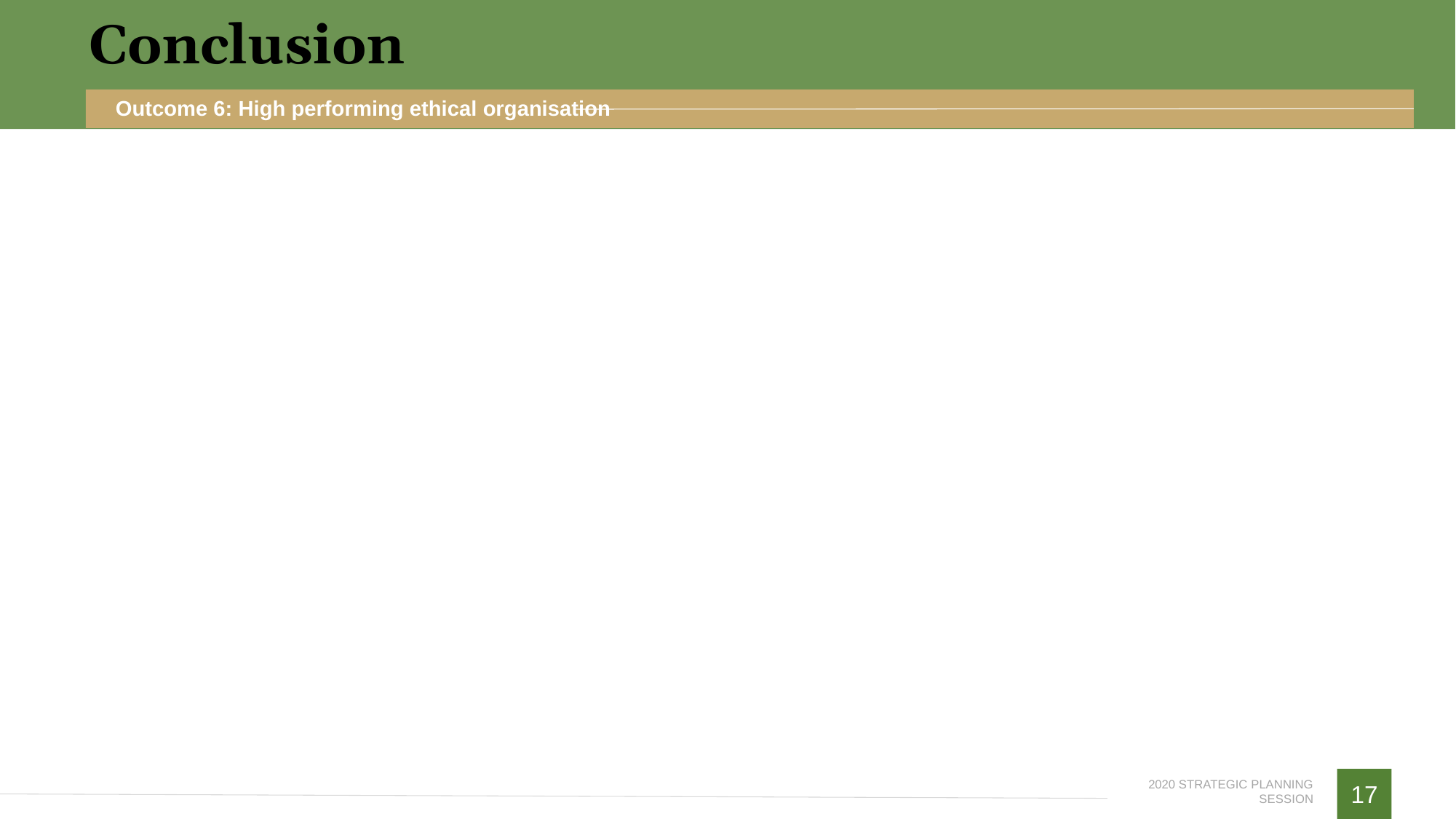

Conclusion
Outcome 6: High performing ethical organisation